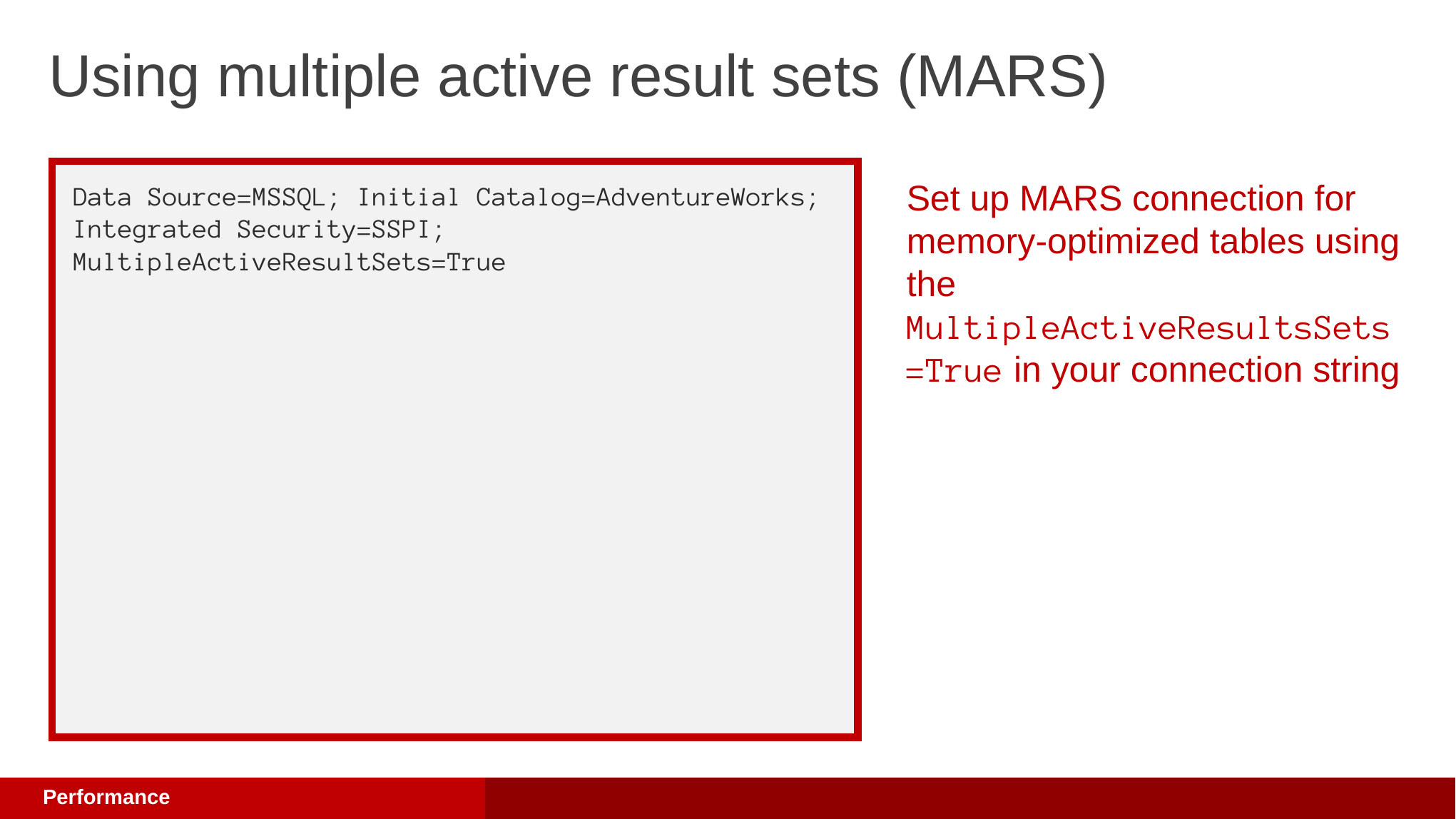

Using multiple active result sets (MARS)
Set up MARS connection for memory-optimized tables using the MultipleActiveResultsSets=True in your connection string

Data Source=MSSQL; Initial Catalog=AdventureWorks; Integrated Security=SSPI; MultipleActiveResultSets=True
Performance